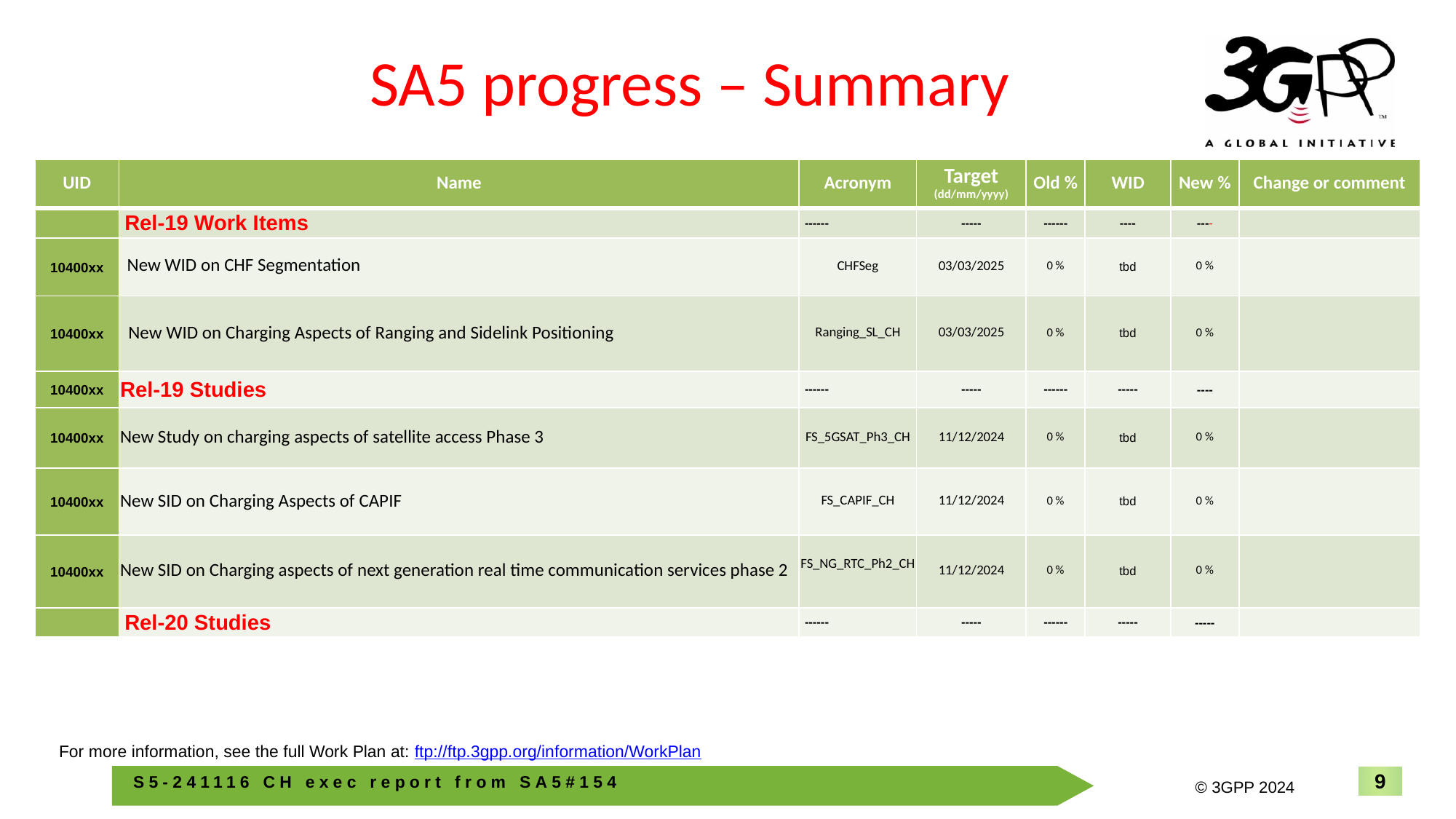

# SA5 progress – Summary
| UID | Name | Acronym | Target (dd/mm/yyyy) | Old % | WID | New % | Change or comment |
| --- | --- | --- | --- | --- | --- | --- | --- |
|  | Rel-19 Work Items | ------ | ----- | ------ | ---- | ---- |  |
| 10400xx | New WID on CHF Segmentation | CHFSeg | 03/03/2025 | 0 % | tbd | 0 % |  |
| 10400xx | New WID on Charging Aspects of Ranging and Sidelink Positioning | Ranging\_SL\_CH | 03/03/2025 | 0 % | tbd | 0 % |  |
| 10400xx | Rel-19 Studies | ------ | ----- | ------ | ----- | ---- |  |
| 10400xx | New Study on charging aspects of satellite access Phase 3 | FS\_5GSAT\_Ph3\_CH | 11/12/2024 | 0 % | tbd | 0 % |  |
| 10400xx | New SID on Charging Aspects of CAPIF | FS\_CAPIF\_CH | 11/12/2024 | 0 % | tbd | 0 % |  |
| 10400xx | New SID on Charging aspects of next generation real time communication services phase 2 | FS\_NG\_RTC\_Ph2\_CH | 11/12/2024 | 0 % | tbd | 0 % |  |
|  | Rel-20 Studies | ------ | ----- | ------ | ----- | ----- |  |
For more information, see the full Work Plan at: ftp://ftp.3gpp.org/information/WorkPlan